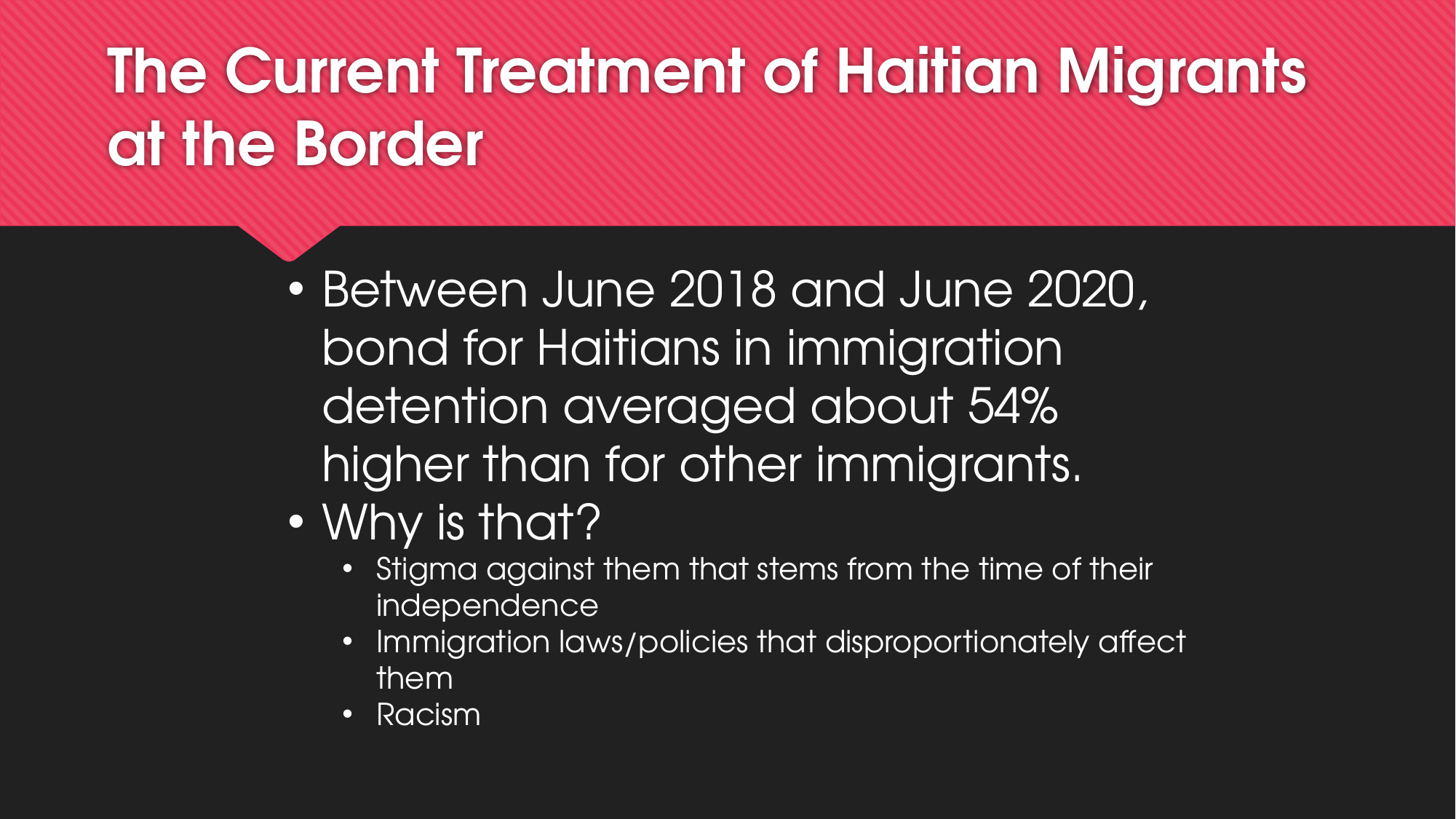

# The Current Treatment of Haitian Migrants at the Border
Between June 2018 and June 2020, bond for Haitians in immigration detention averaged about 54% higher than for other immigrants.
Why is that?
Stigma against them that stems from the time of their independence
Immigration laws/policies that disproportionately affect them
Racism